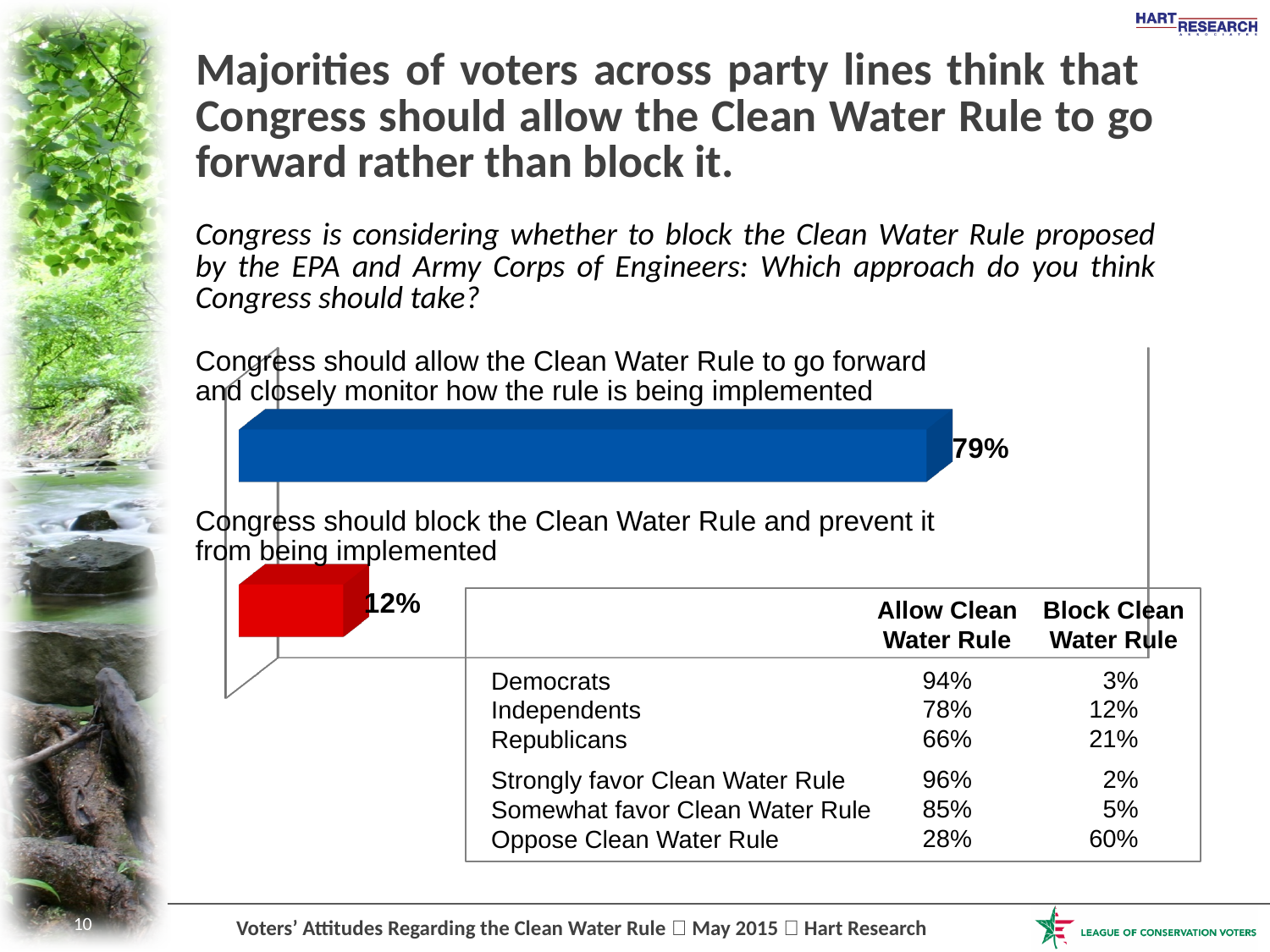

# Majorities of voters across party lines think that  Congress should allow the Clean Water Rule to go forward rather than block it.
Congress is considering whether to block the Clean Water Rule proposed by the EPA and Army Corps of Engineers: Which approach do you think Congress should take?

[unsupported chart]

Congress should allow the Clean Water Rule to go forward and closely monitor how the rule is being implemented
Congress should block the Clean Water Rule and prevent it from being implemented

Allow Clean
Water Rule
94%
78%
66%
96%
85%
28%
Block Clean
Water Rule
  3%
12%
21%
  2%
  5%
60%
Democrats
Independents
Republicans
Strongly favor Clean Water Rule
Somewhat favor Clean Water Rule
Oppose Clean Water Rule
10